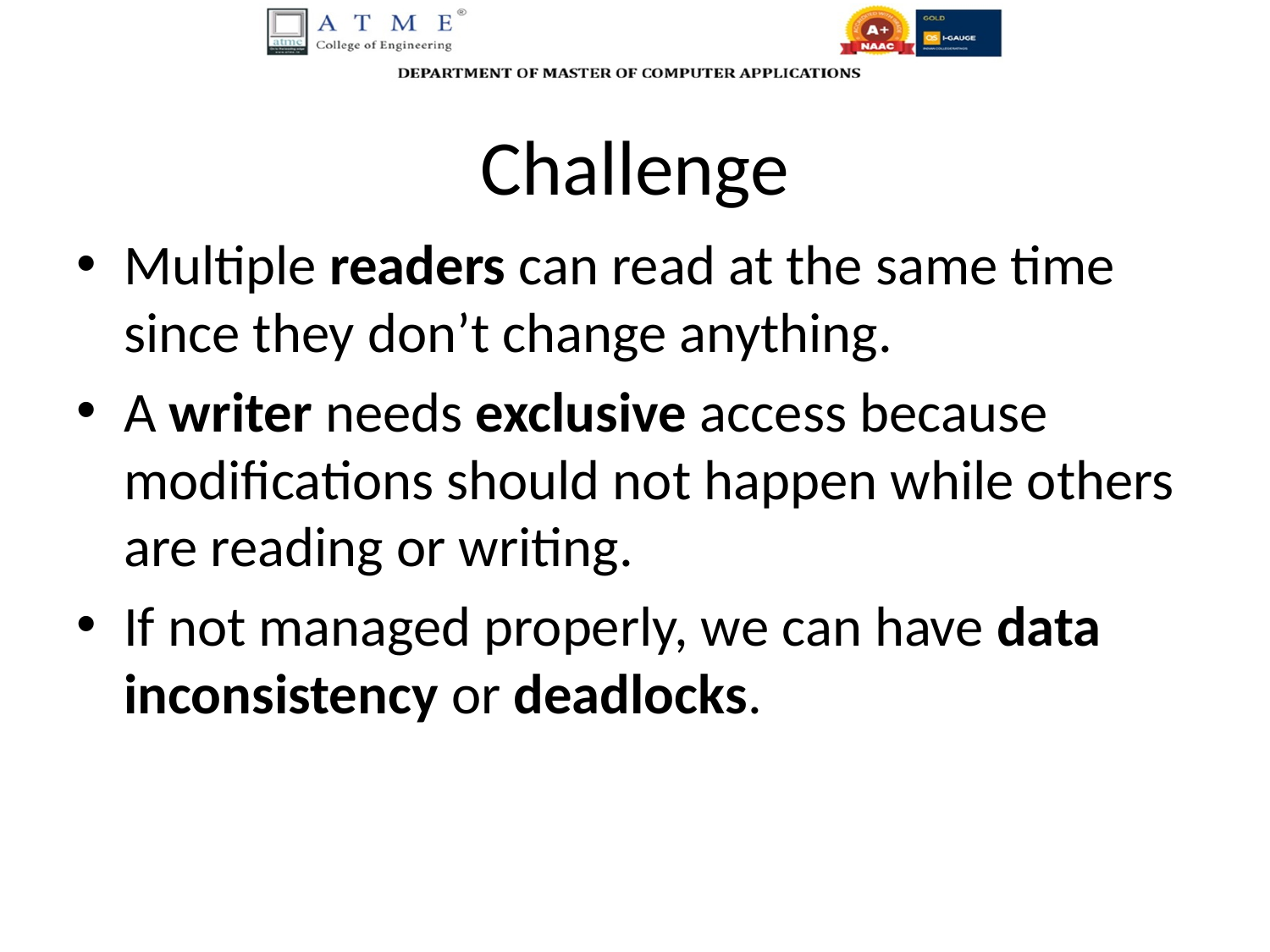

# Challenge
Multiple readers can read at the same time since they don’t change anything.
A writer needs exclusive access because modifications should not happen while others are reading or writing.
If not managed properly, we can have data inconsistency or deadlocks.